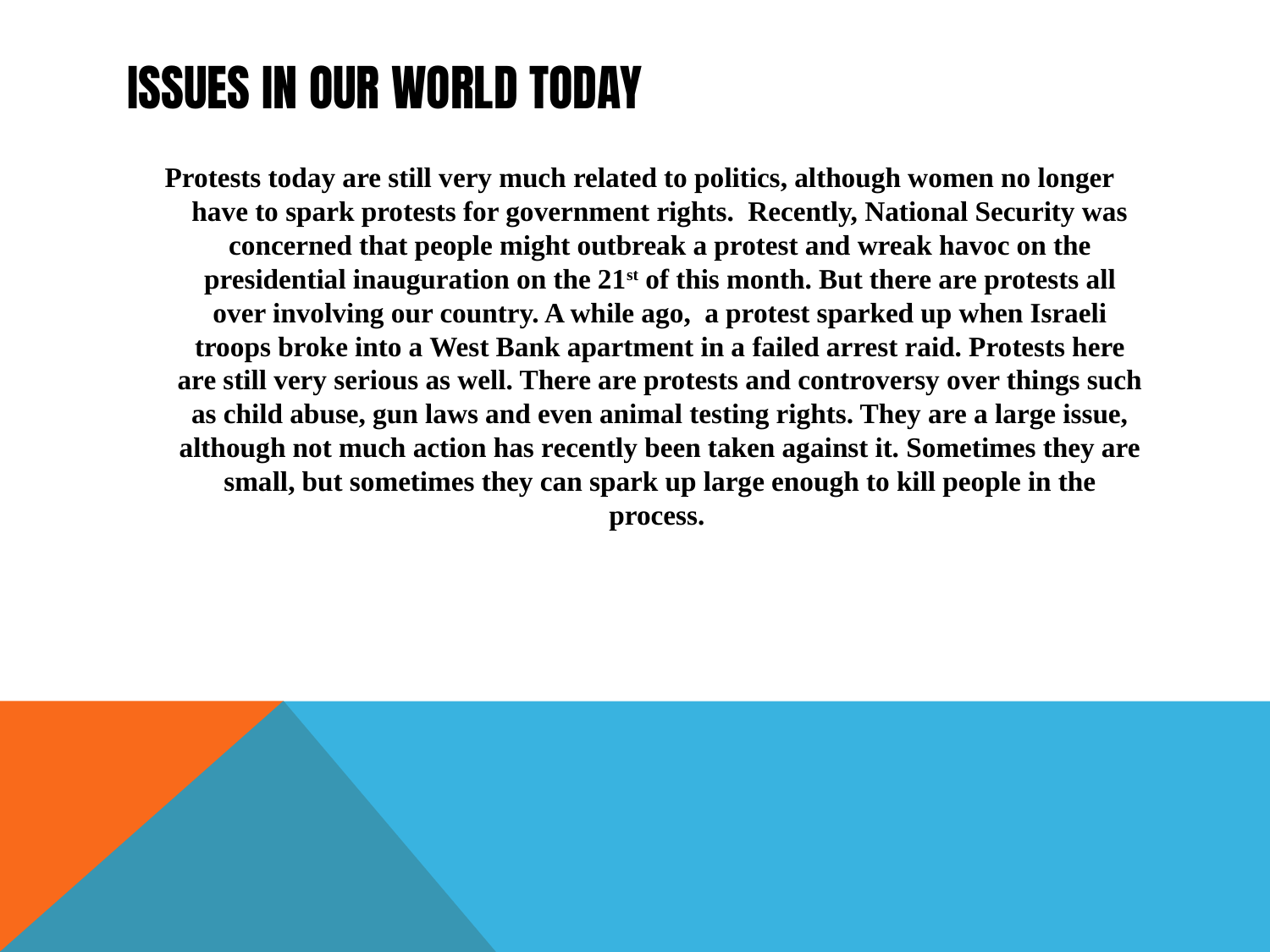

# Issues in our world today
 Protests today are still very much related to politics, although women no longer have to spark protests for government rights.  Recently, National Security was concerned that people might outbreak a protest and wreak havoc on the presidential inauguration on the 21st of this month. But there are protests all over involving our country. A while ago,  a protest sparked up when Israeli troops broke into a West Bank apartment in a failed arrest raid. Protests here are still very serious as well. There are protests and controversy over things such as child abuse, gun laws and even animal testing rights. They are a large issue, although not much action has recently been taken against it. Sometimes they are small, but sometimes they can spark up large enough to kill people in the process.